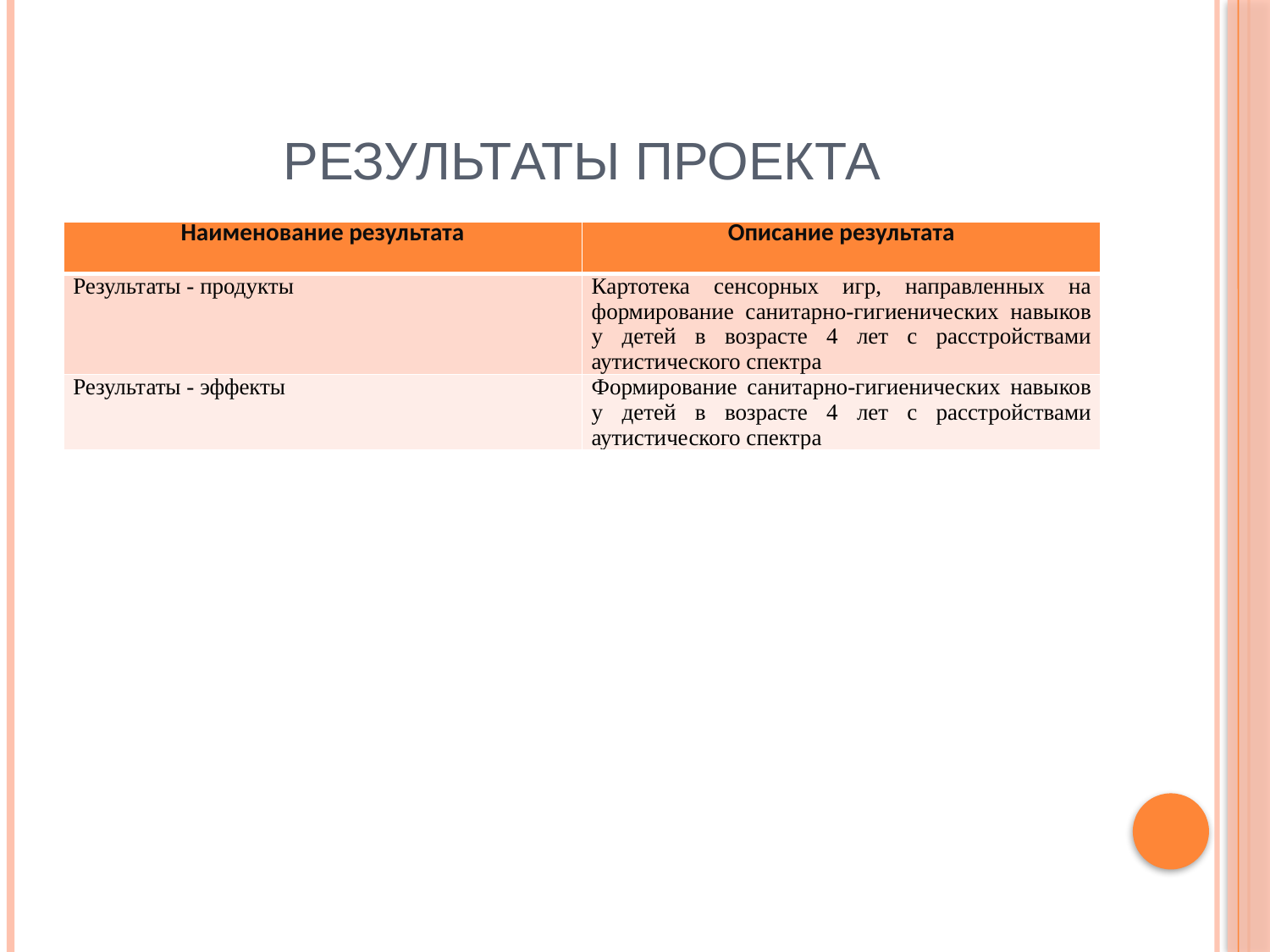

# Результаты проекта
| Наименование результата | Описание результата |
| --- | --- |
| Результаты - продукты | Картотека сенсорных игр, направленных на формирование санитарно-гигиенических навыков у детей в возрасте 4 лет с расстройствами аутистического спектра |
| Результаты - эффекты | Формирование санитарно-гигиенических навыков у детей в возрасте 4 лет с расстройствами аутистического спектра |